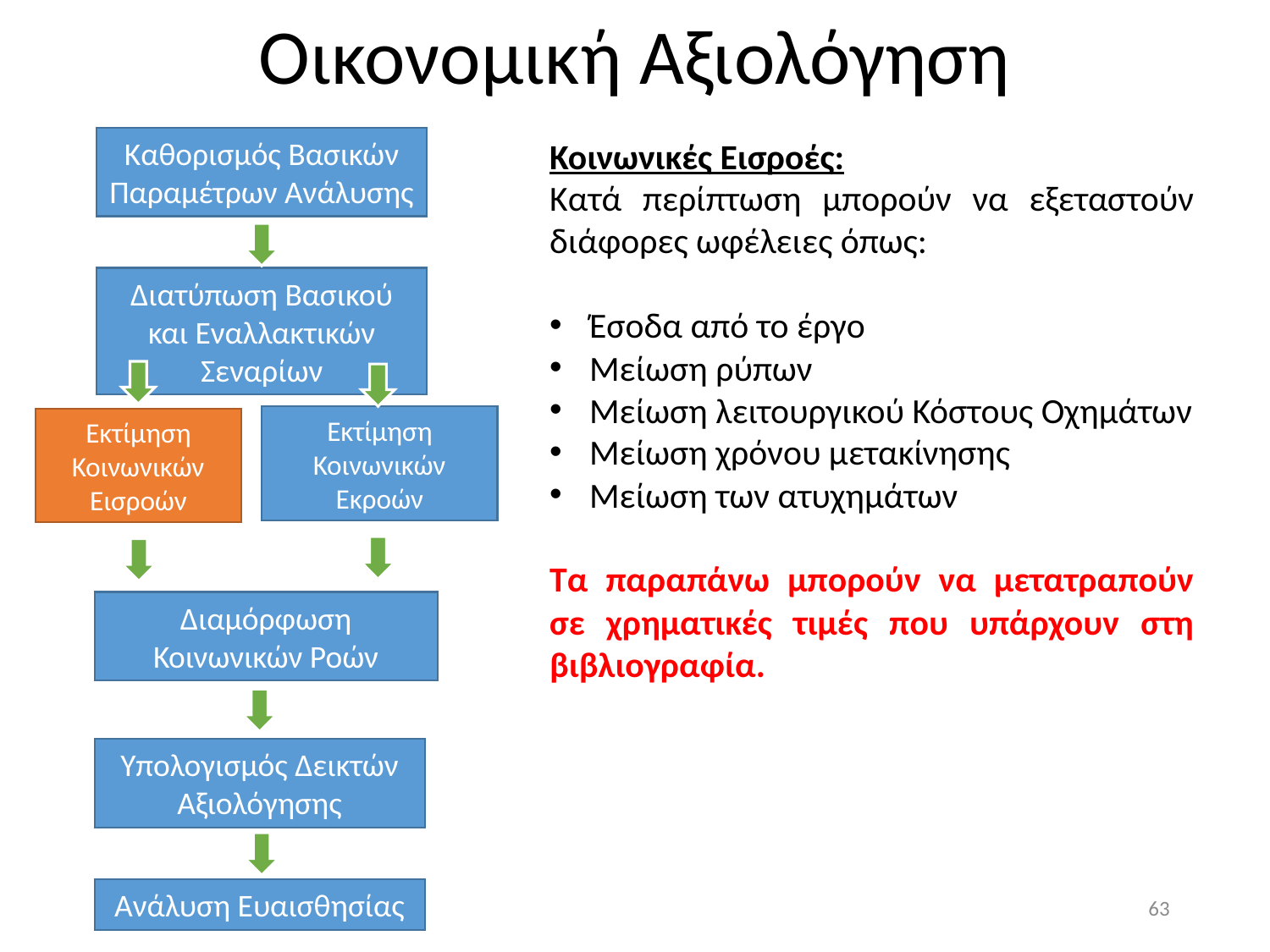

# Οικονομική Αξιολόγηση
Καθορισμός Βασικών Παραμέτρων Ανάλυσης

Διατύπωση Βασικού και Εναλλακτικών Σεναρίων

Εκτίμηση Κοινωνικών Εκροών
Εκτίμηση Κοινωνικών Εισροών

Διαμόρφωση Κοινωνικών Ροών

Υπολογισμός Δεικτών Αξιολόγησης

Ανάλυση Ευαισθησίας
Κοινωνικές Εισροές:
Κατά περίπτωση μπορούν να εξεταστούν διάφορες ωφέλειες όπως:

Έσοδα από το έργο
Μείωση ρύπων
Μείωση λειτουργικού Κόστους Οχημάτων
Μείωση χρόνου μετακίνησης
Μείωση των ατυχημάτων

Τα παραπάνω μπορούν να μετατραπούν σε χρηματικές τιμές που υπάρχουν στη βιβλιογραφία.
63